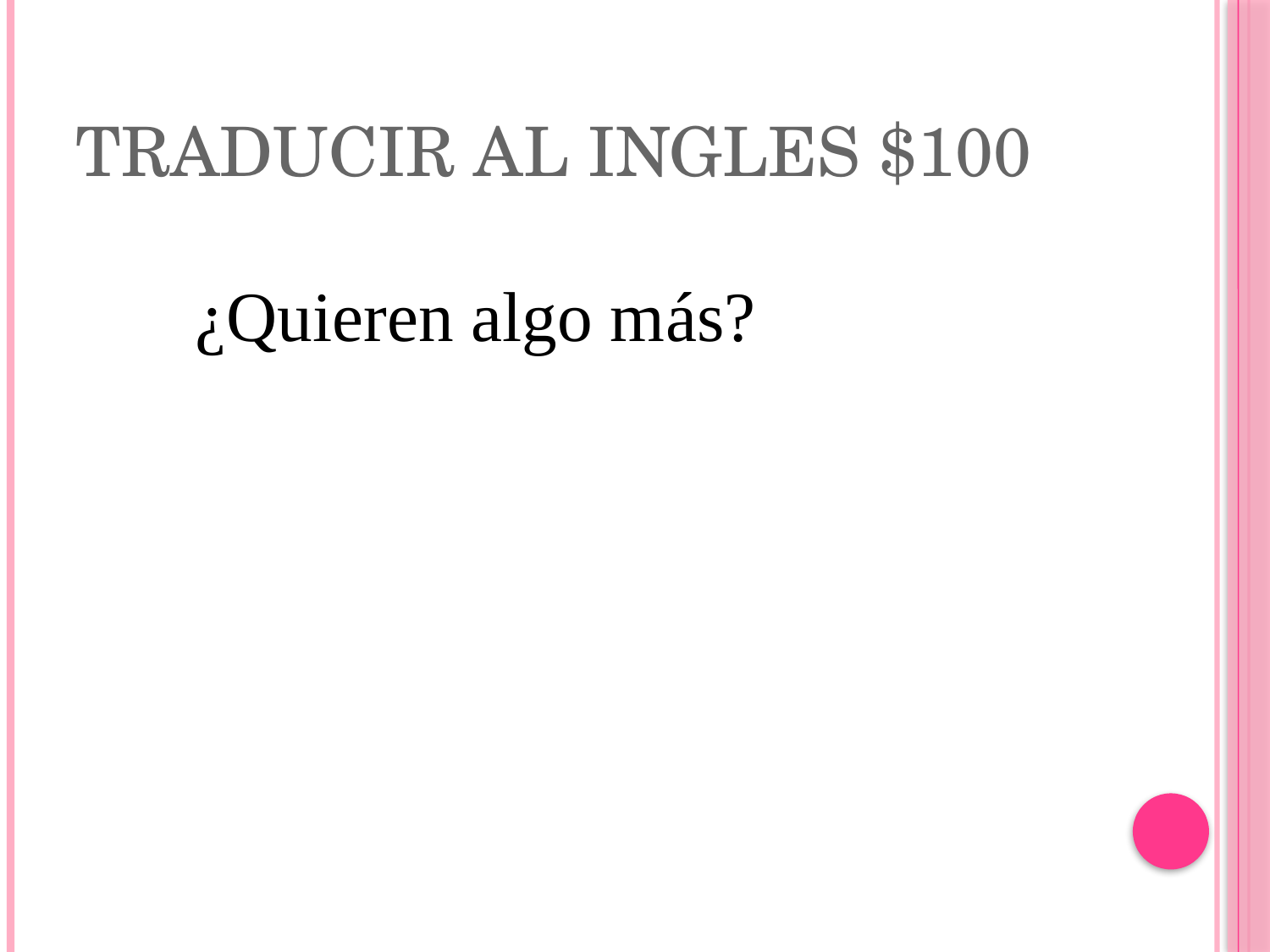

# Traducir al ingles $100
¿Quieren algo más?